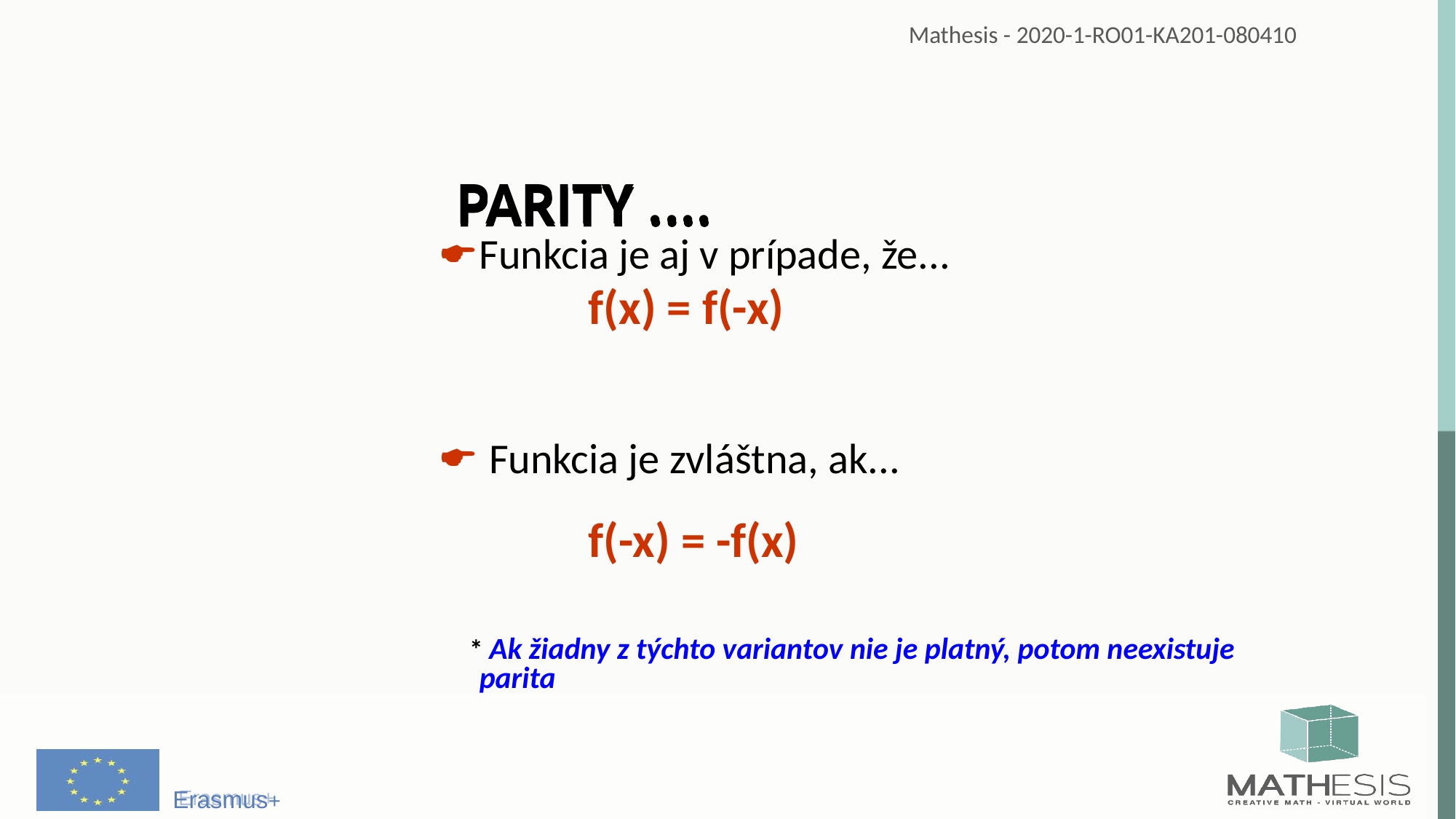

PARITY ....

Funkcia je aj v prípade, že...
		f(x) = f(-x)

 Funkcia je zvláštna, ak...

		f(-x) = -f(x)

     * Ak žiadny z týchto variantov nie je platný, potom neexistuje parita